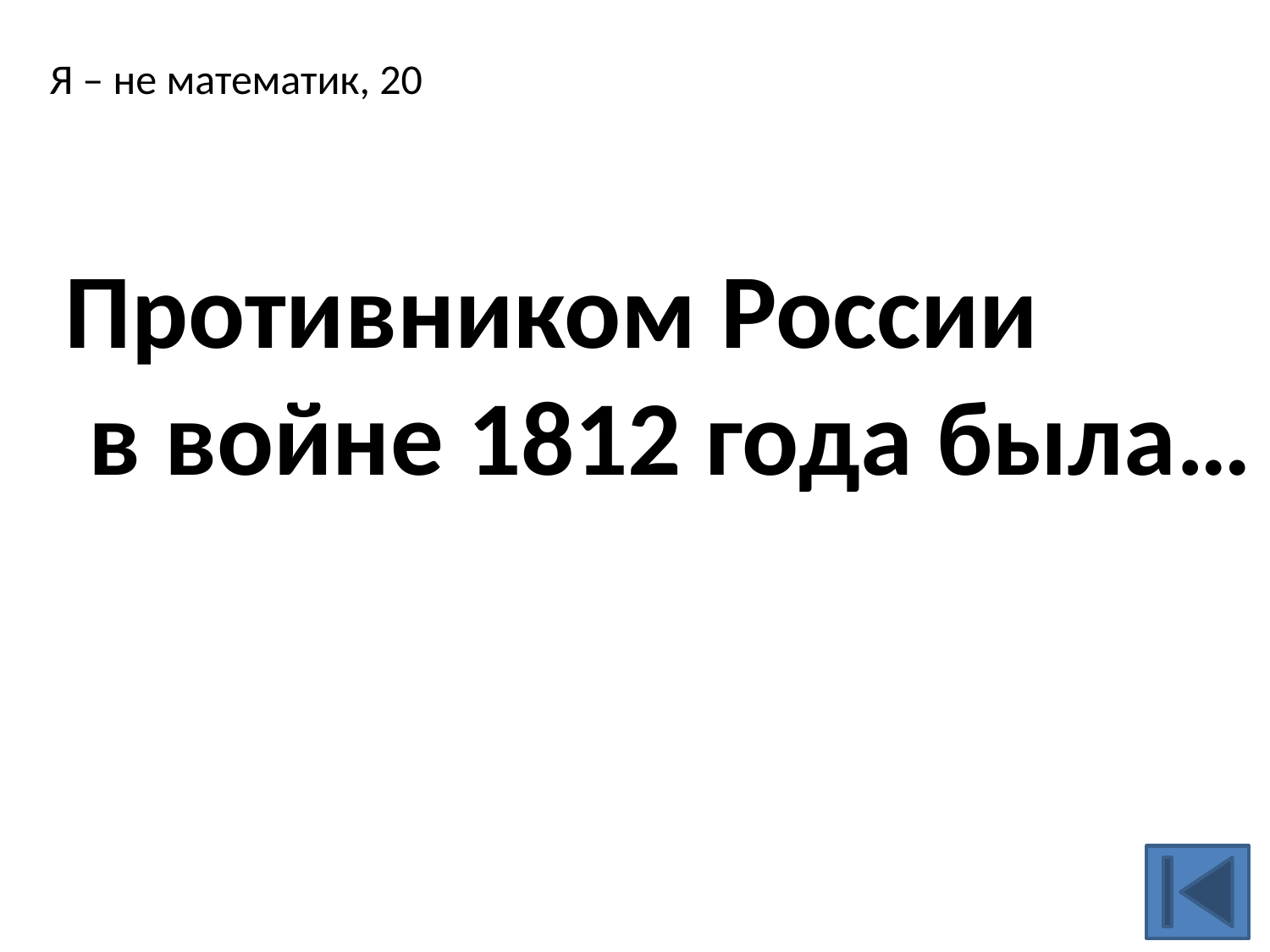

Я – не математик, 20
Противником России
 в войне 1812 года была…